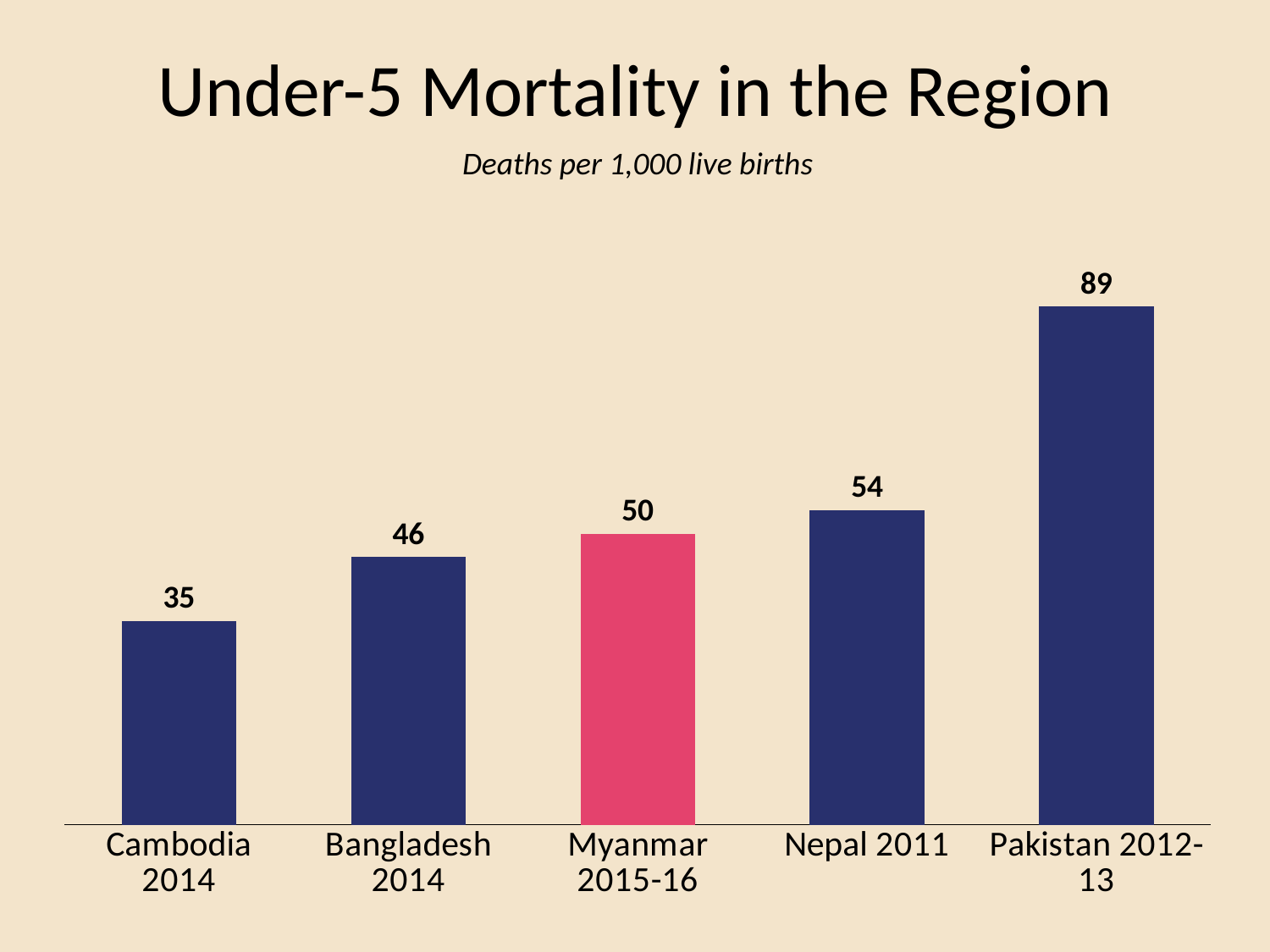

# Under-5 Mortality in the Region
Deaths per 1,000 live births

### Chart

| Category | Column1 |
|---|---|
| Cambodia 2014 | 35.0 |
| Bangladesh 2014 | 46.0 |
| Myanmar 2015-16 | 50.0 |
| Nepal 2011 | 54.0 |
| Pakistan 2012-13 | 89.0 |